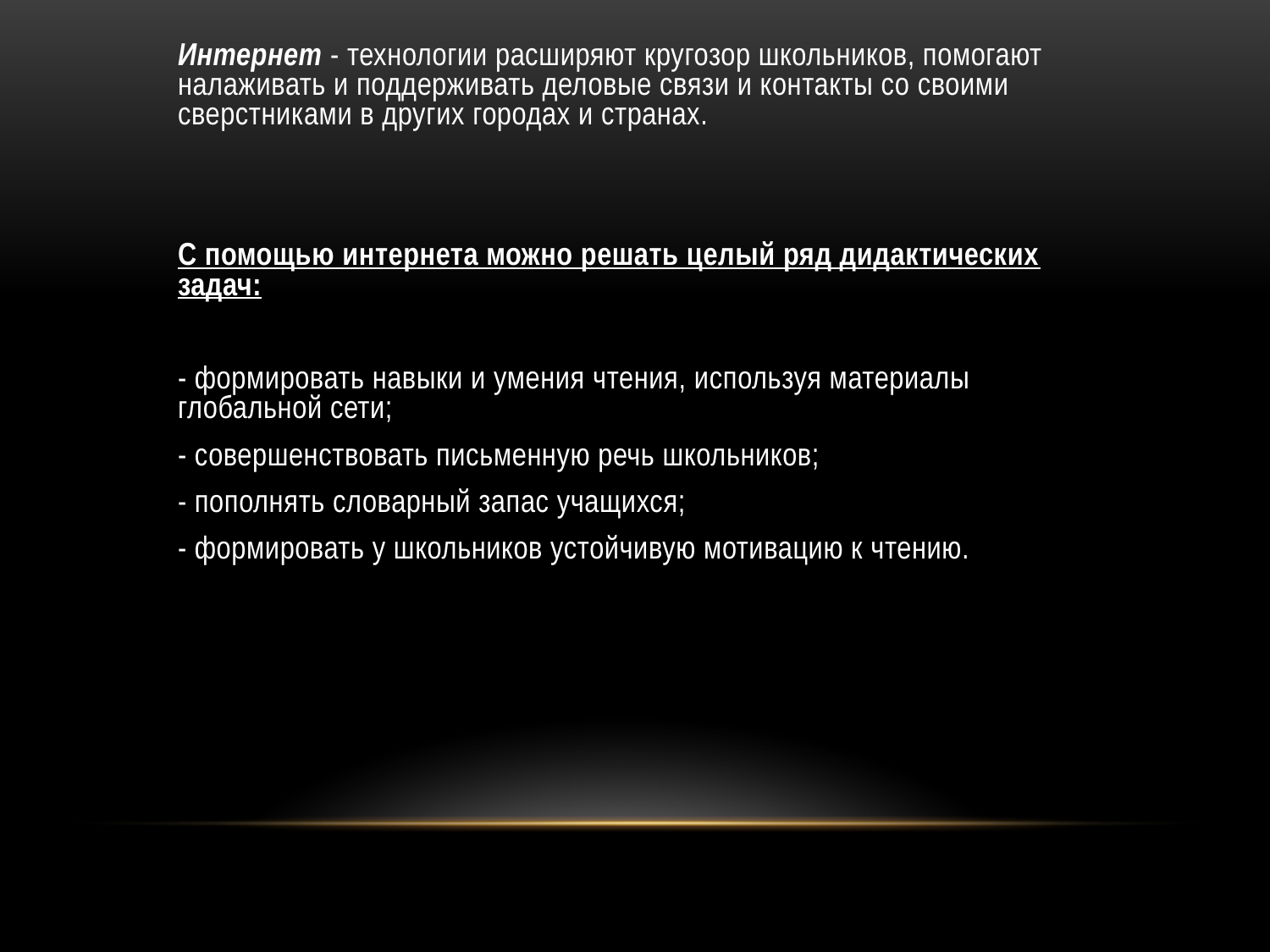

Интернет - технологии расширяют кругозор школьников, помогают налаживать и поддерживать деловые связи и контакты со своими сверстниками в других городах и странах.

С помощью интернета можно решать целый ряд дидактических задач:

- формировать навыки и умения чтения, используя материалы глобальной сети;
- совершенствовать письменную речь школьников;
- пополнять словарный запас учащихся;
- формировать у школьников устойчивую мотивацию к чтению.